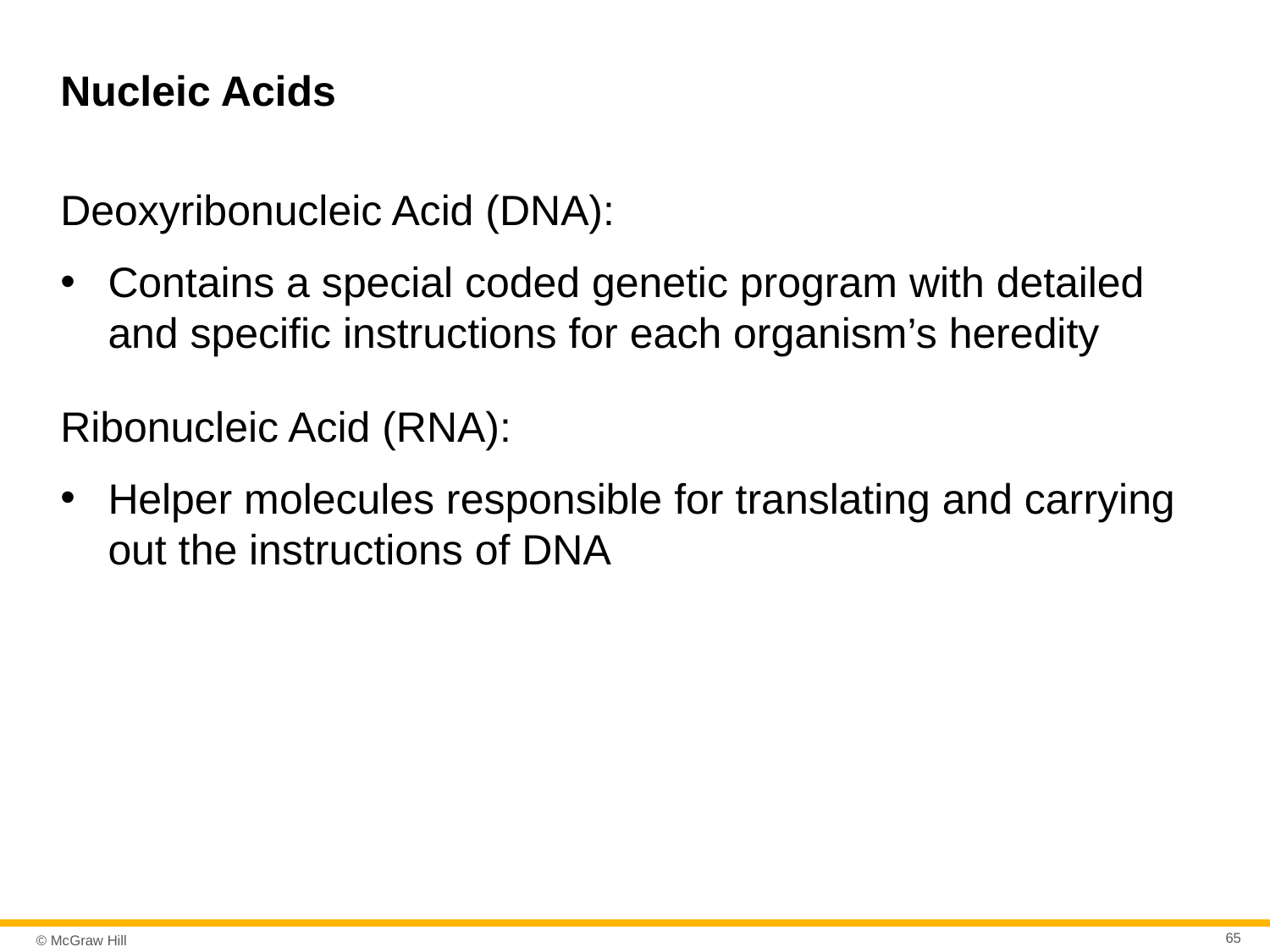

# Nucleic Acids
Deoxyribonucleic Acid (DNA):
Contains a special coded genetic program with detailed and specific instructions for each organism’s heredity
Ribonucleic Acid (RNA):
Helper molecules responsible for translating and carrying out the instructions of DNA